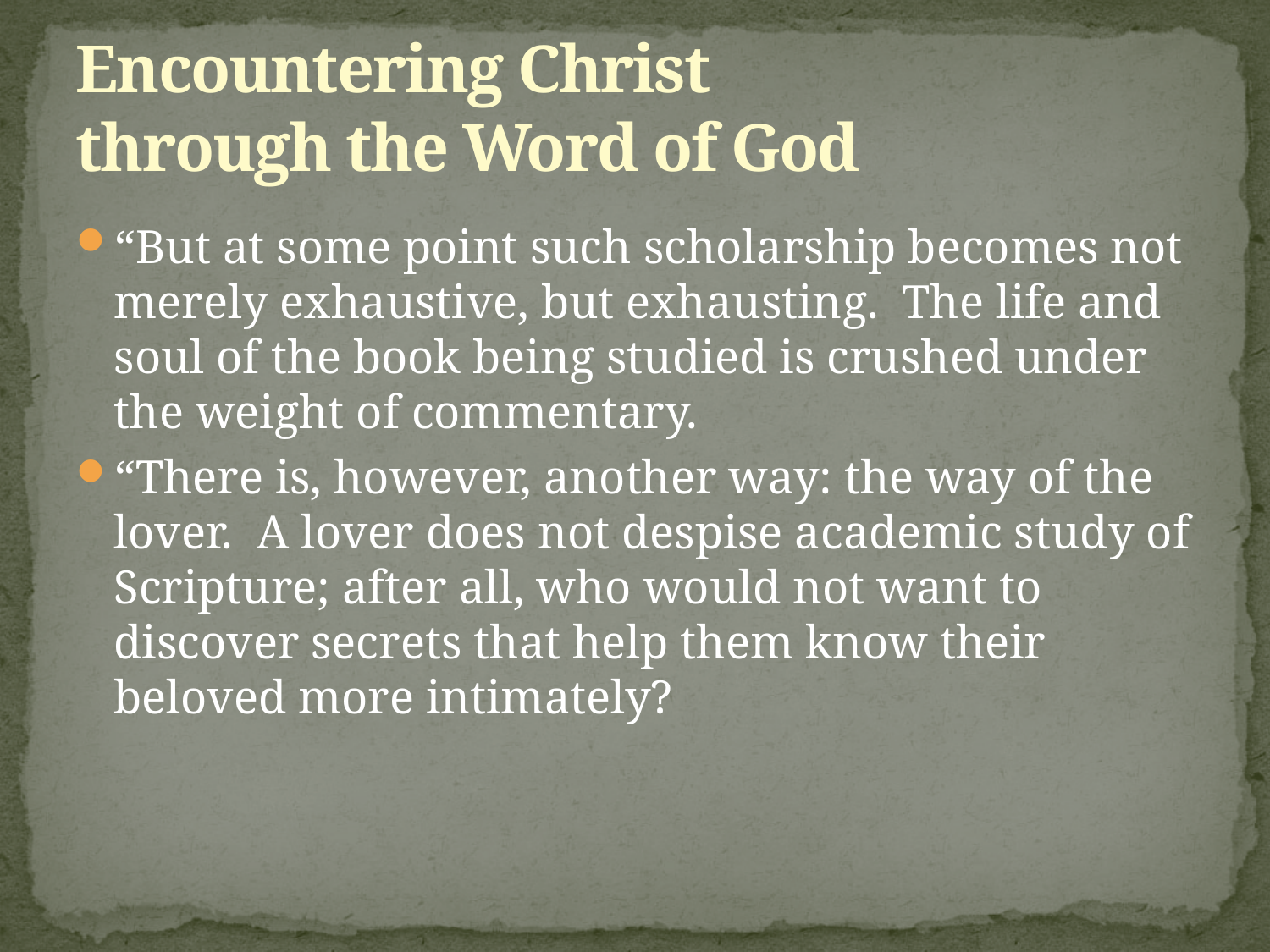

# Encountering Christ through the Word of God
“But at some point such scholarship becomes not merely exhaustive, but exhausting.  The life and soul of the book being studied is crushed under the weight of commentary.
“There is, however, another way: the way of the lover.  A lover does not despise academic study of Scripture; after all, who would not want to discover secrets that help them know their beloved more intimately?